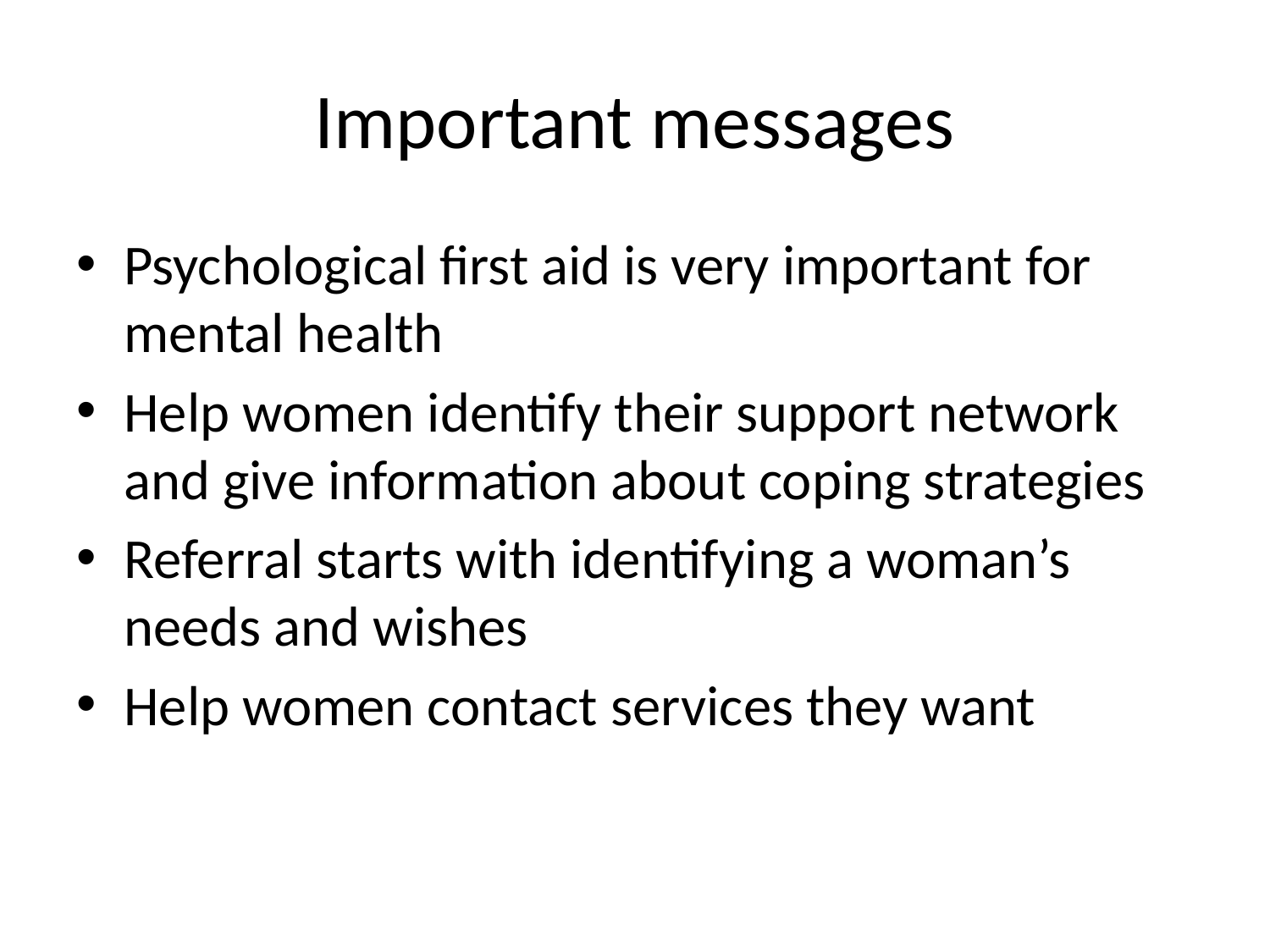

# Important messages
Psychological first aid is very important for mental health
Help women identify their support network and give information about coping strategies
Referral starts with identifying a woman’s needs and wishes
Help women contact services they want